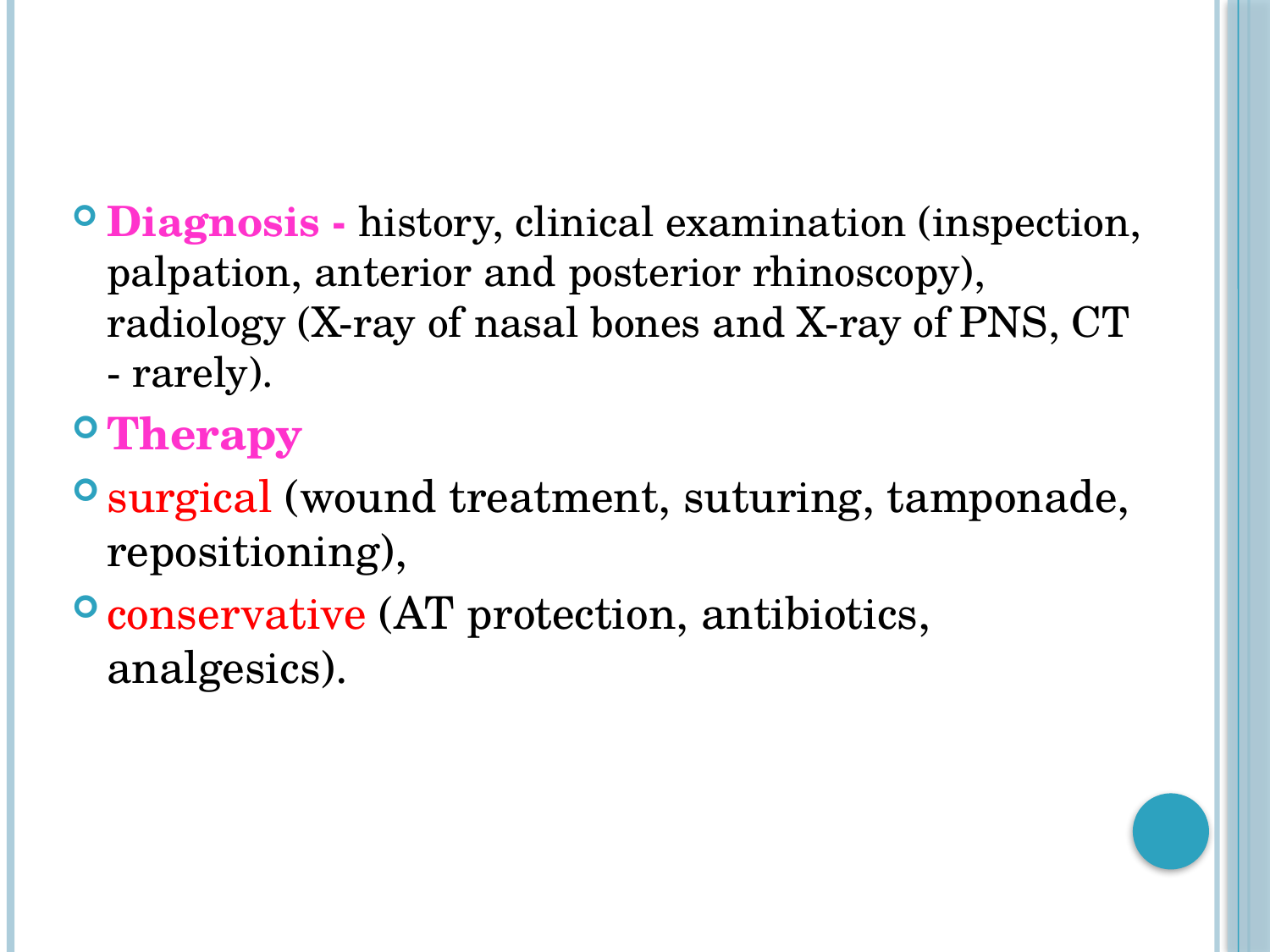

Diagnosis - history, clinical examination (inspection, palpation, anterior and posterior rhinoscopy), radiology (X-ray of nasal bones and X-ray of PNS, CT - rarely).
Therapy
surgical (wound treatment, suturing, tamponade, repositioning),
conservative (AT protection, antibiotics, analgesics).